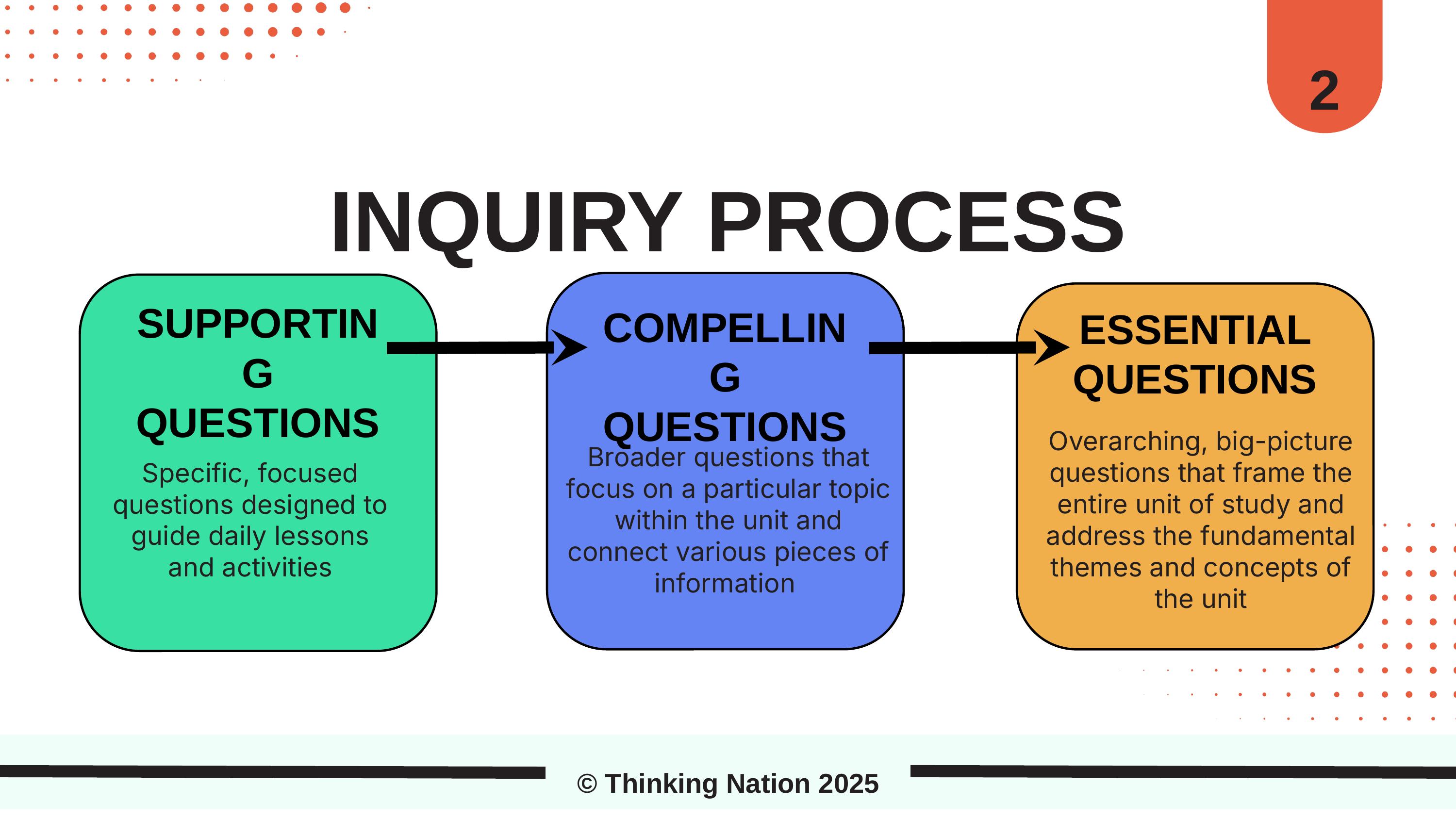

2
INQUIRY PROCESS

COMPELLING QUESTIONS
ESSENTIAL QUESTIONS
SUPPORTING QUESTIONS
Overarching, big-picture questions that frame the entire unit of study and address the fundamental themes and concepts of the unit
Broader questions that focus on a particular topic within the unit and connect various pieces of information
Specific, focused questions designed to guide daily lessons and activities

© Thinking Nation 2025